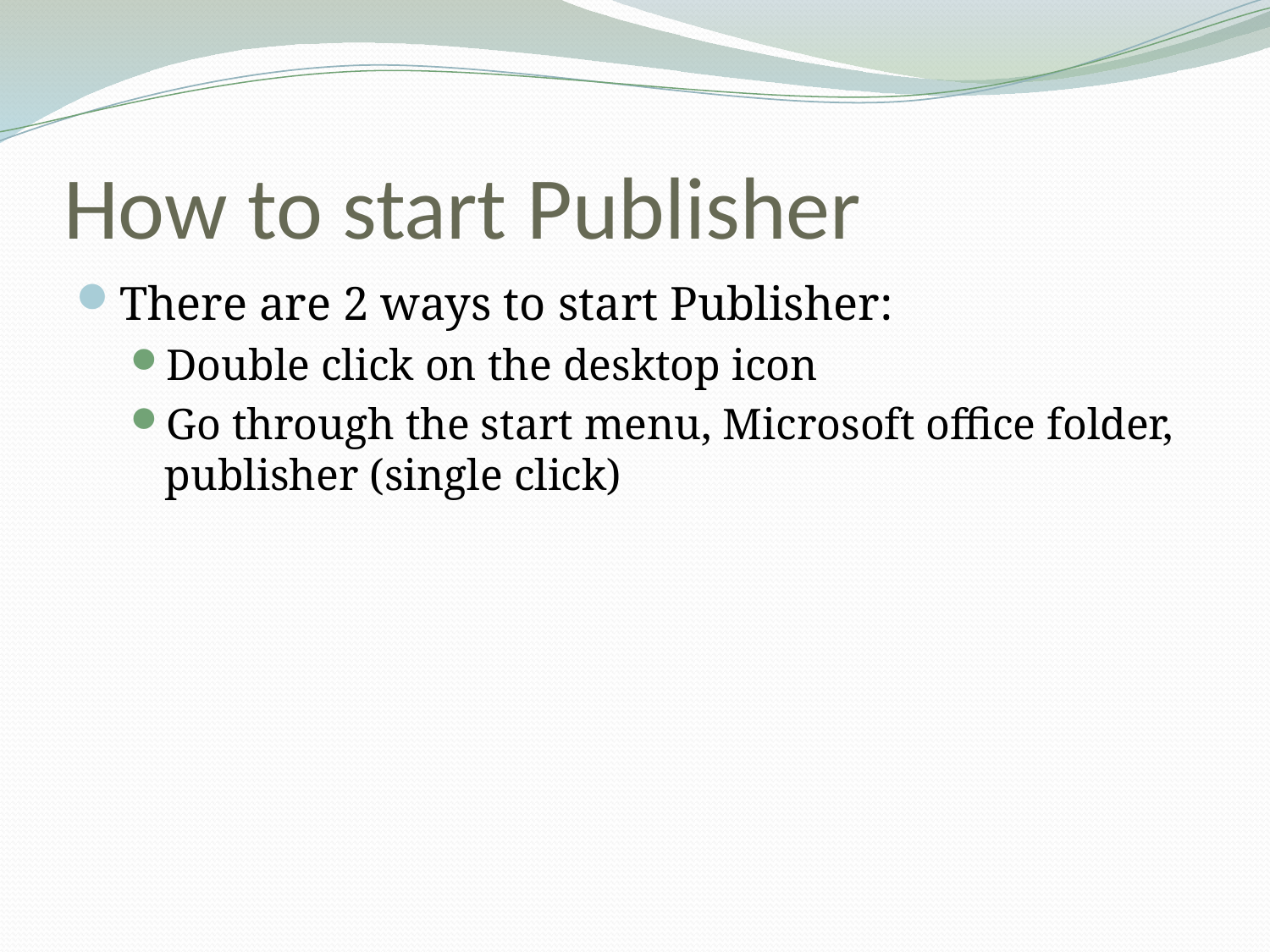

# How to start Publisher
There are 2 ways to start Publisher:
Double click on the desktop icon
Go through the start menu, Microsoft office folder, publisher (single click)